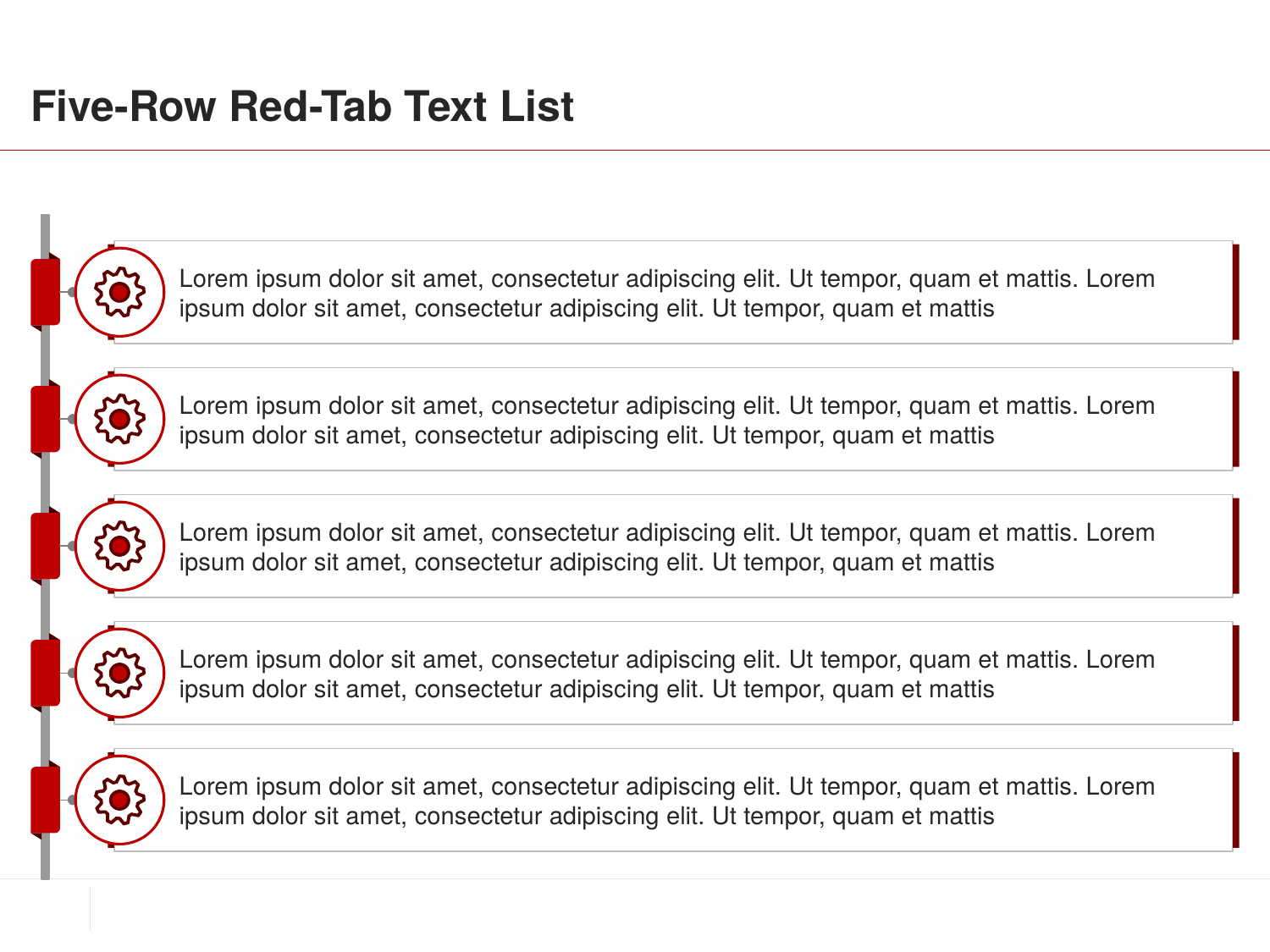

# Five-Row Red-Tab Text List

Lorem ipsum dolor sit amet, consectetur adipiscing elit. Ut tempor, quam et mattis. Lorem ipsum dolor sit amet, consectetur adipiscing elit. Ut tempor, quam et mattis

Lorem ipsum dolor sit amet, consectetur adipiscing elit. Ut tempor, quam et mattis. Lorem ipsum dolor sit amet, consectetur adipiscing elit. Ut tempor, quam et mattis

Lorem ipsum dolor sit amet, consectetur adipiscing elit. Ut tempor, quam et mattis. Lorem ipsum dolor sit amet, consectetur adipiscing elit. Ut tempor, quam et mattis

Lorem ipsum dolor sit amet, consectetur adipiscing elit. Ut tempor, quam et mattis. Lorem ipsum dolor sit amet, consectetur adipiscing elit. Ut tempor, quam et mattis

Lorem ipsum dolor sit amet, consectetur adipiscing elit. Ut tempor, quam et mattis. Lorem ipsum dolor sit amet, consectetur adipiscing elit. Ut tempor, quam et mattis